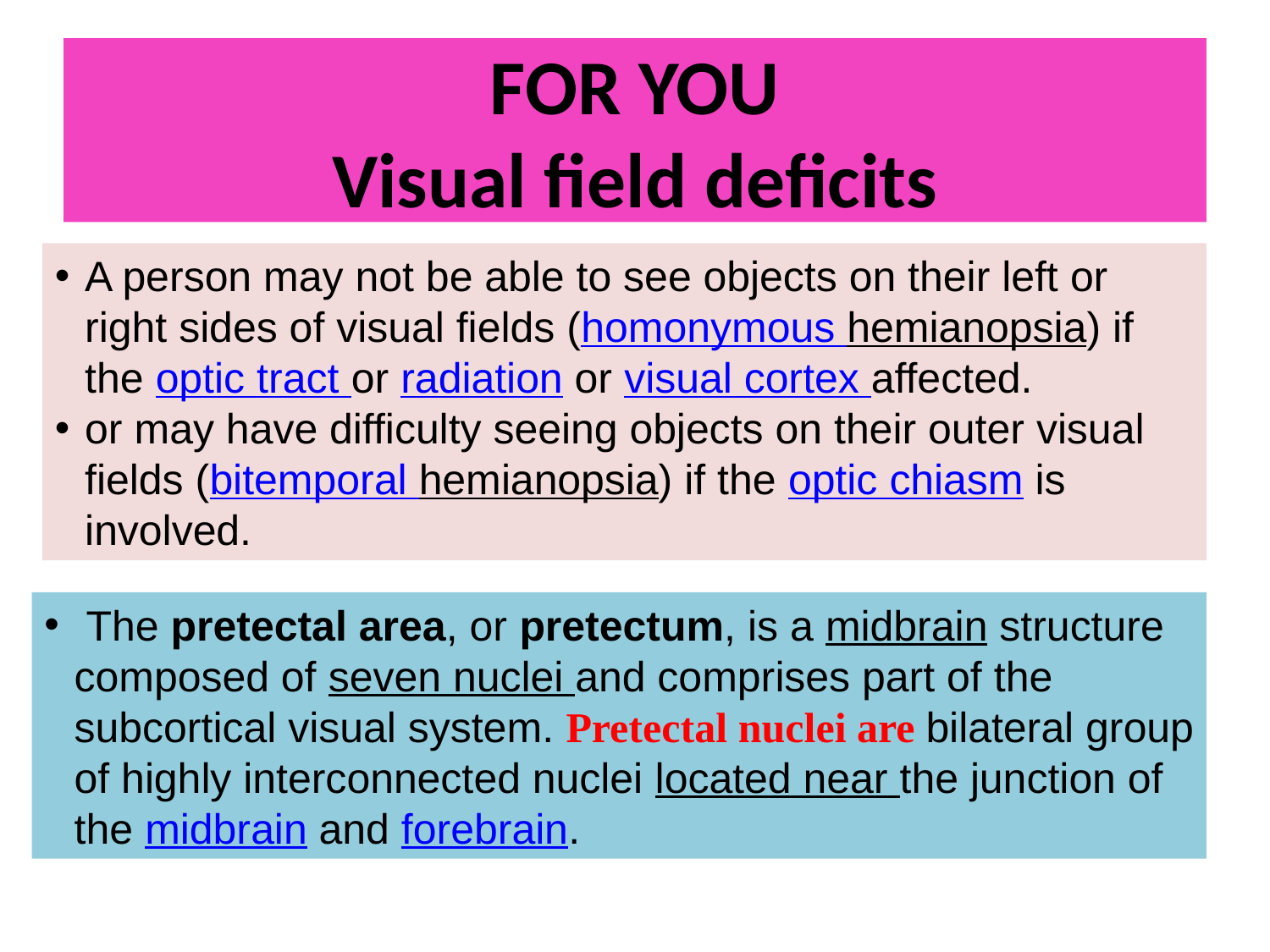

# FOR YOU Visual field deficits
A person may not be able to see objects on their left or right sides of visual fields (homonymous hemianopsia) if the optic tract or radiation or visual cortex affected.
or may have difficulty seeing objects on their outer visual fields (bitemporal hemianopsia) if the optic chiasm is involved.
 The pretectal area, or pretectum, is a midbrain structure composed of seven nuclei and comprises part of the subcortical visual system. Pretectal nuclei are bilateral group of highly interconnected nuclei located near the junction of the midbrain and forebrain.